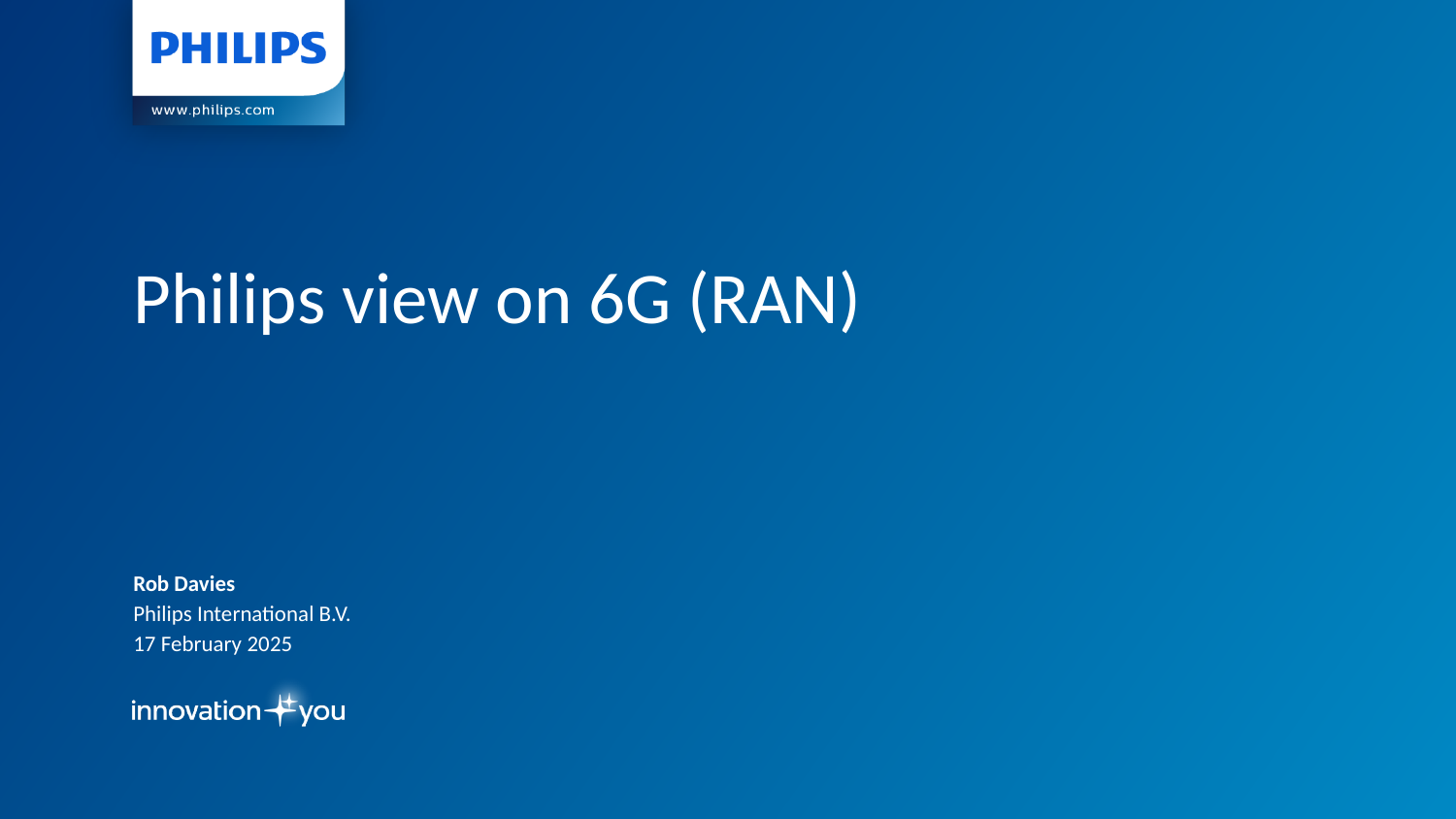

Philips view on 6G (RAN)

Rob Davies
Philips International B.V.
17 February 2025